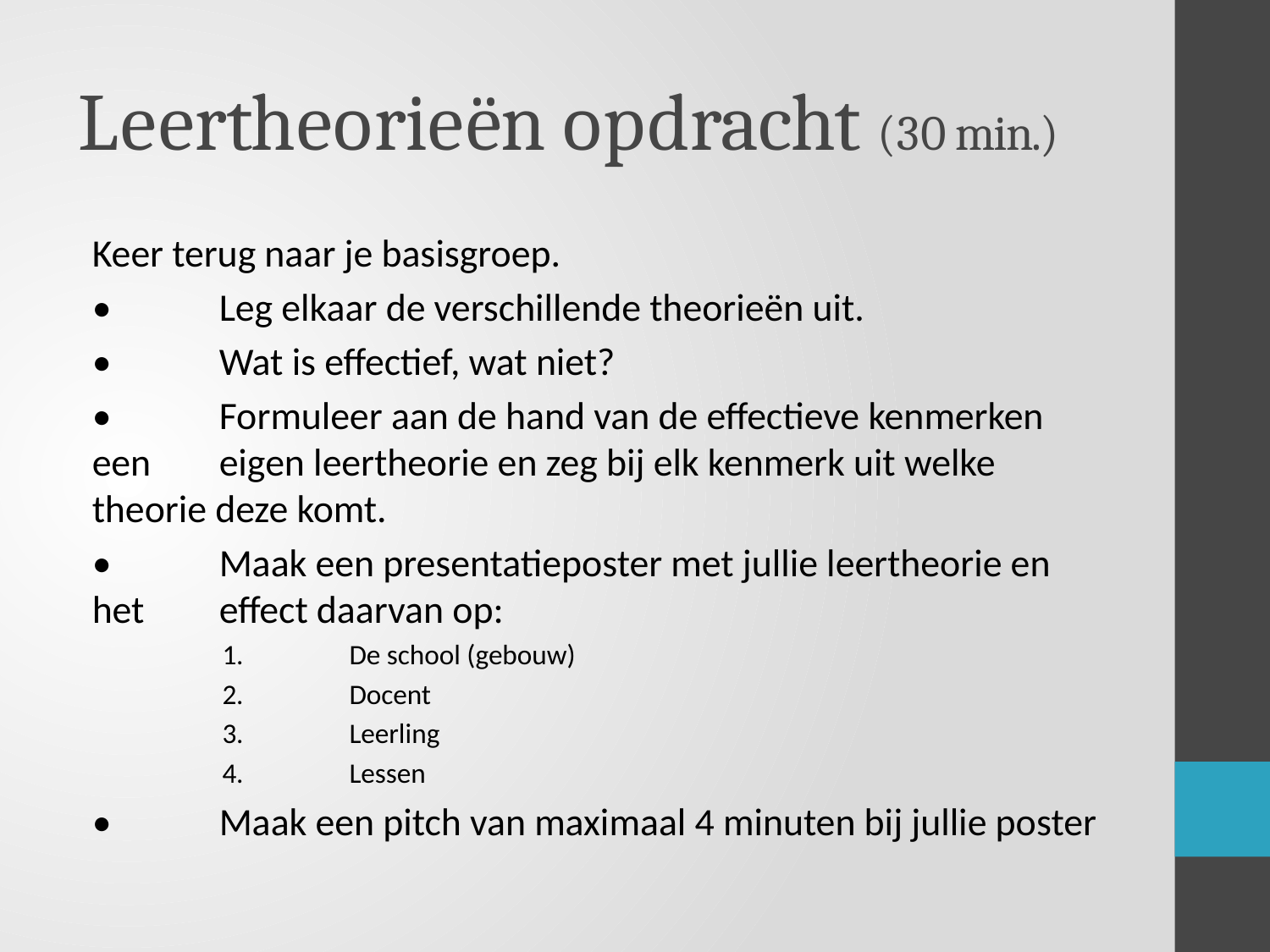

# Leertheorieën opdracht (30 min.)
Keer terug naar je basisgroep.
•	Leg elkaar de verschillende theorieën uit.
•	Wat is effectief, wat niet?
•	Formuleer aan de hand van de effectieve kenmerken een 	eigen leertheorie en zeg bij elk kenmerk uit welke 	theorie deze komt.
•	Maak een presentatieposter met jullie leertheorie en het 	effect daarvan op:
1.	De school (gebouw)
2.	Docent
3.	Leerling
4.	Lessen
•	Maak een pitch van maximaal 4 minuten bij jullie poster